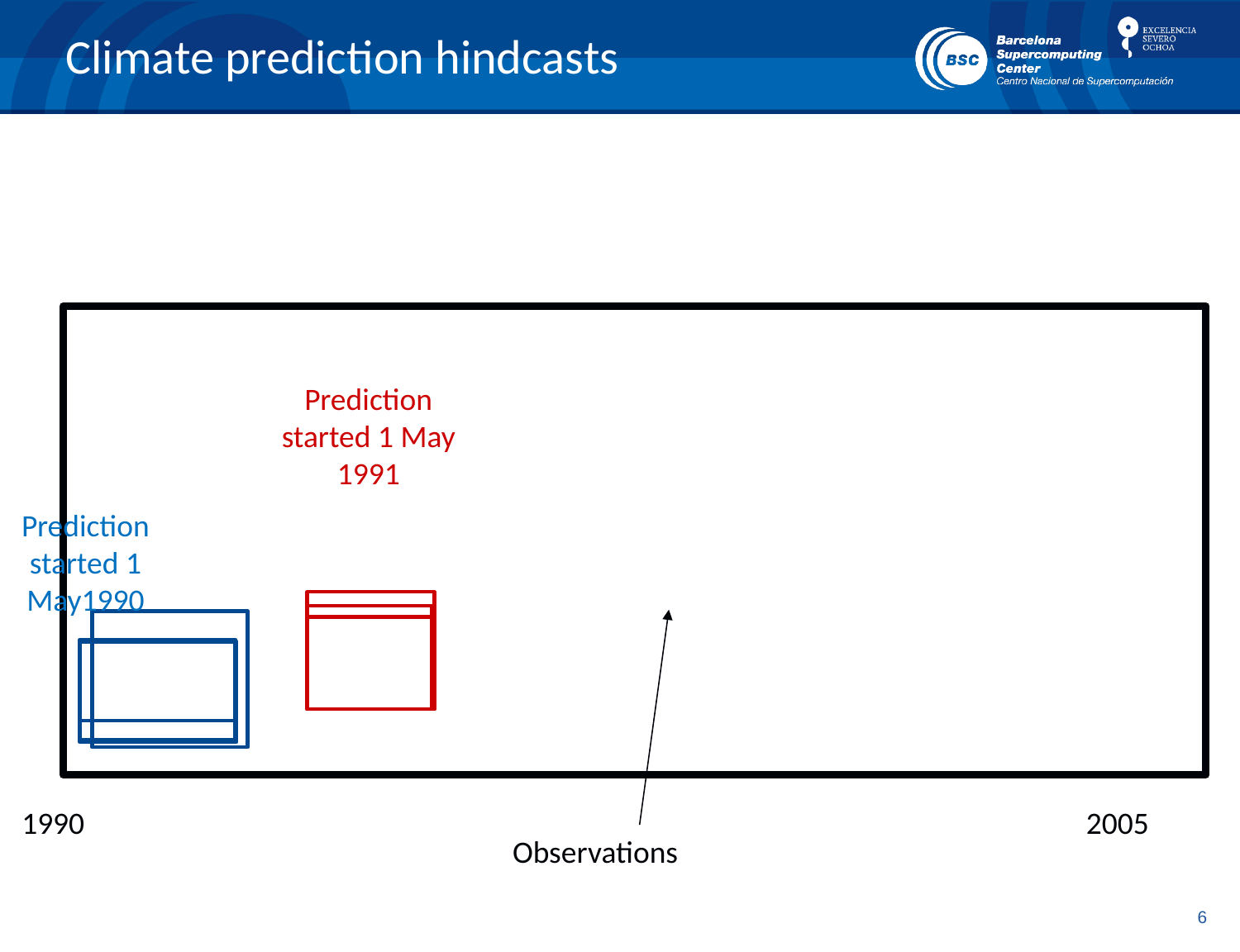

Climate prediction hindcasts

Prediction started 1 May 1991
Prediction started 1 May1990

 1990
 2005
Observations